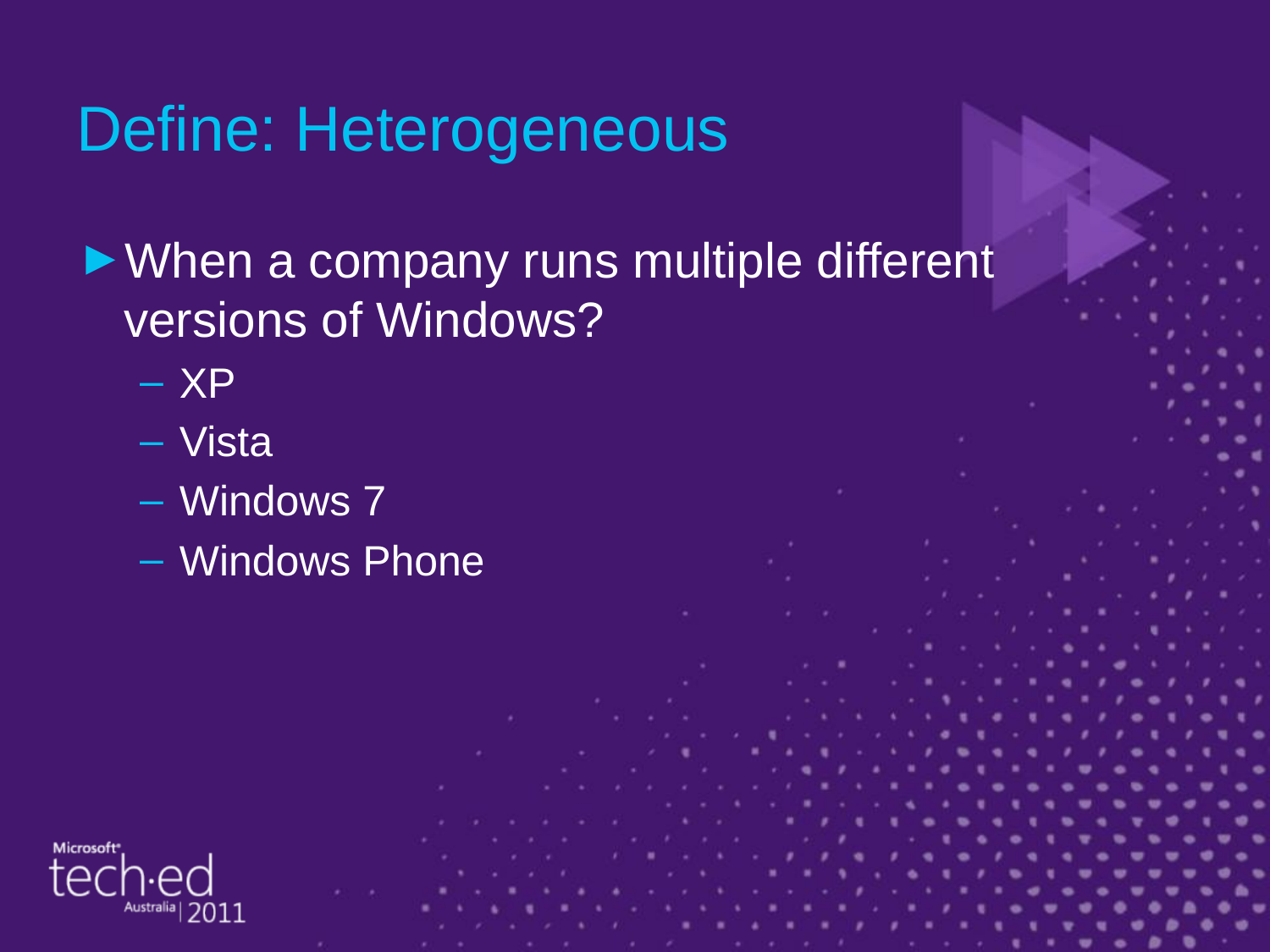

# Define: Heterogeneous
When a company runs multiple different versions of Windows?
XP
Vista
Windows 7
Windows Phone